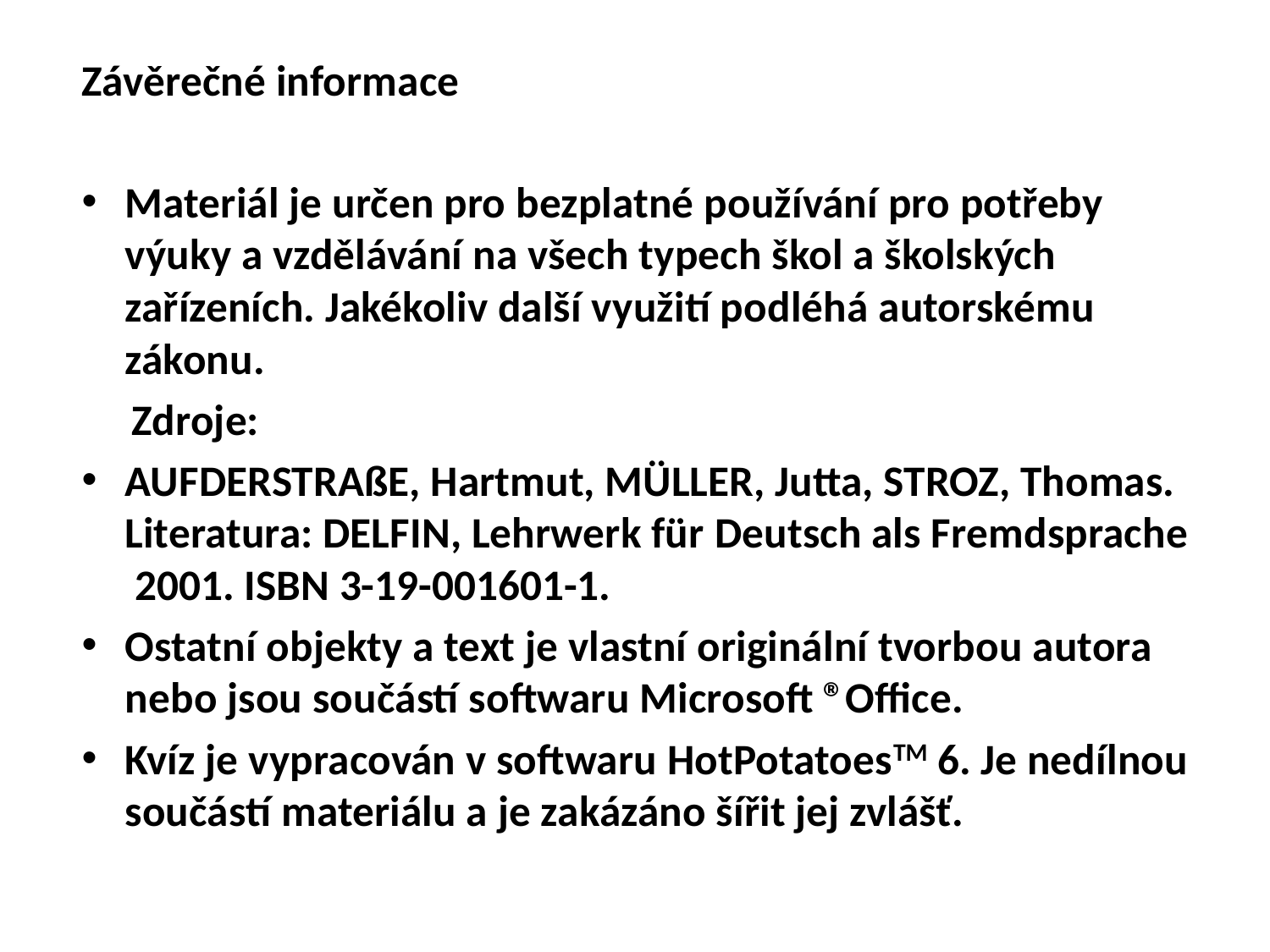

Závěrečné informace

Materiál je určen pro bezplatné používání pro potřeby výuky a vzdělávání na všech typech škol a školských zařízeních. Jakékoliv další využití podléhá autorskému zákonu.
     Zdroje:
AUFDERSTRAßE, Hartmut, MÜLLER, Jutta, STROZ, Thomas. Literatura: DELFIN, Lehrwerk für Deutsch als Fremdsprache  2001. ISBN 3-19-001601-1.
Ostatní objekty a text je vlastní originální tvorbou autora nebo jsou součástí softwaru Microsoft ®Office.
Kvíz je vypracován v softwaru HotPotatoesTM 6. Je nedílnou součástí materiálu a je zakázáno šířit jej zvlášť.